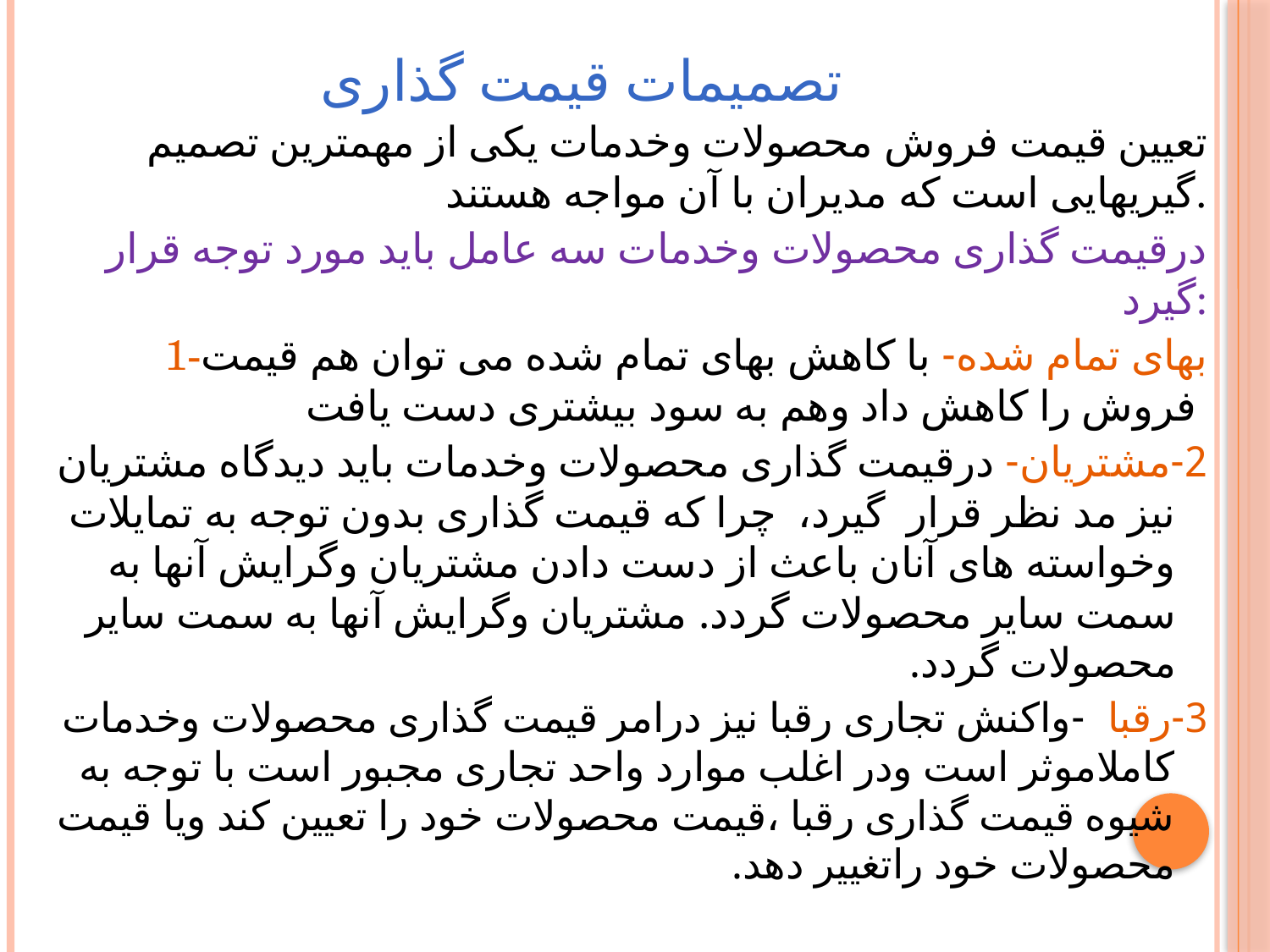

# تصمیمات قیمت گذاری
تعیین قیمت فروش محصولات وخدمات یکی از مهمترین تصمیم گیریهایی است که مدیران با آن مواجه هستند.
درقیمت گذاری محصولات وخدمات سه عامل باید مورد توجه قرار گیرد:
1-بهای تمام شده- با کاهش بهای تمام شده می توان هم قیمت فروش را کاهش داد وهم به سود بیشتری دست یافت
2-مشتریان- درقیمت گذاری محصولات وخدمات باید دیدگاه مشتریان نیز مد نظر قرار  گیرد،  چرا که قیمت گذاری بدون توجه به تمایلات وخواسته های آنان باعث از دست دادن مشتریان وگرایش آنها به سمت سایر محصولات گردد. مشتریان وگرایش آنها به سمت سایر محصولات گردد.
3-رقبا  -واکنش تجاری رقبا نیز درامر قیمت گذاری محصولات وخدمات کاملاموثر است ودر اغلب موارد واحد تجاری مجبور است با توجه به شیوه قیمت گذاری رقبا ،قیمت محصولات خود را تعیین کند ویا قیمت محصولات خود راتغییر دهد.